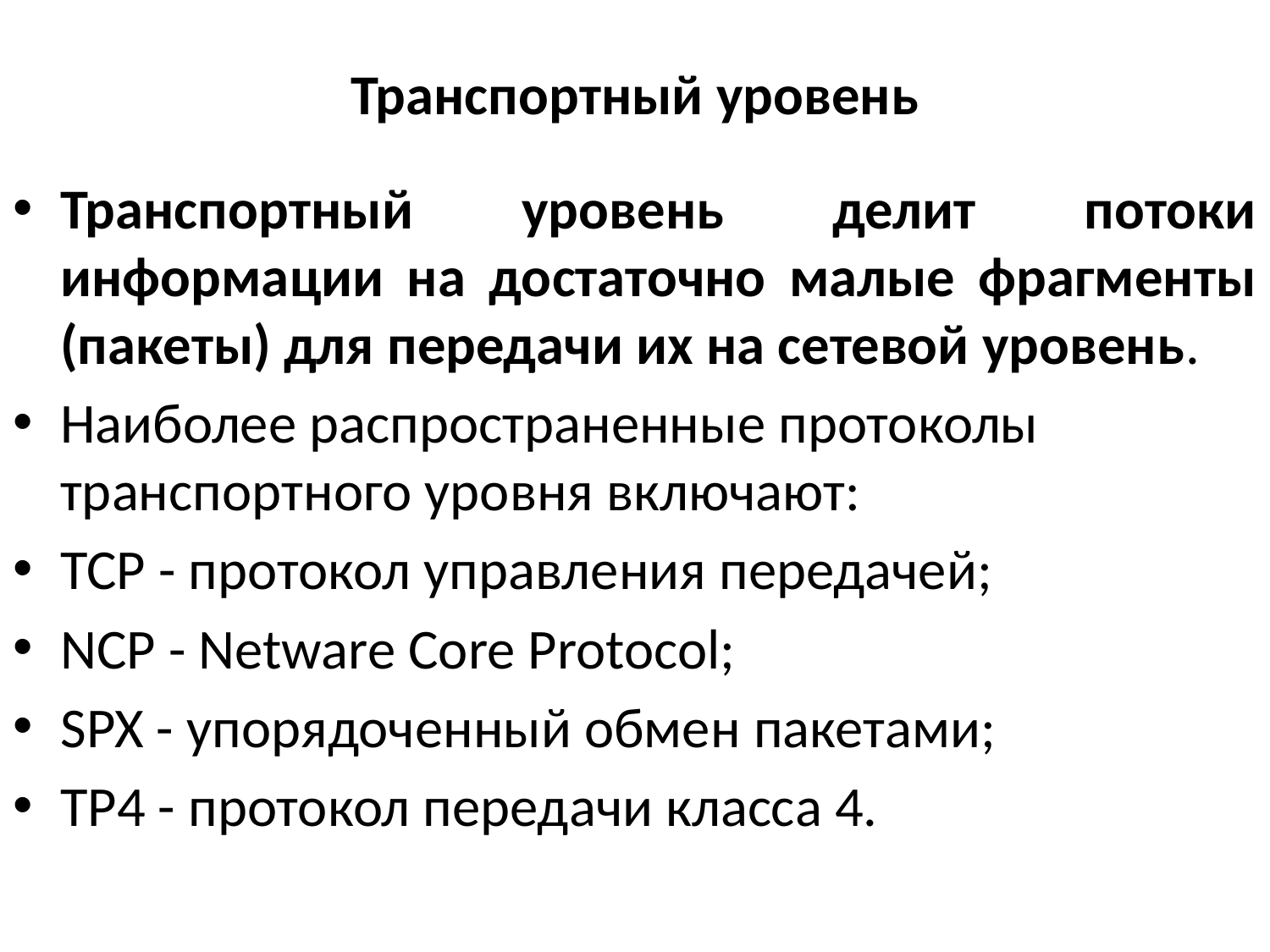

# Транспортный уровень
Транспортный уровень делит потоки информации на достаточно малые фрагменты (пакеты) для передачи их на сетевой уровень.
Наиболее распространенные протоколы транспортного уровня включают:
TCP - протокол управления передачей;
NCP - Netware Core Protocol;
SPX - упорядоченный обмен пакетами;
TP4 - протокол передачи класса 4.